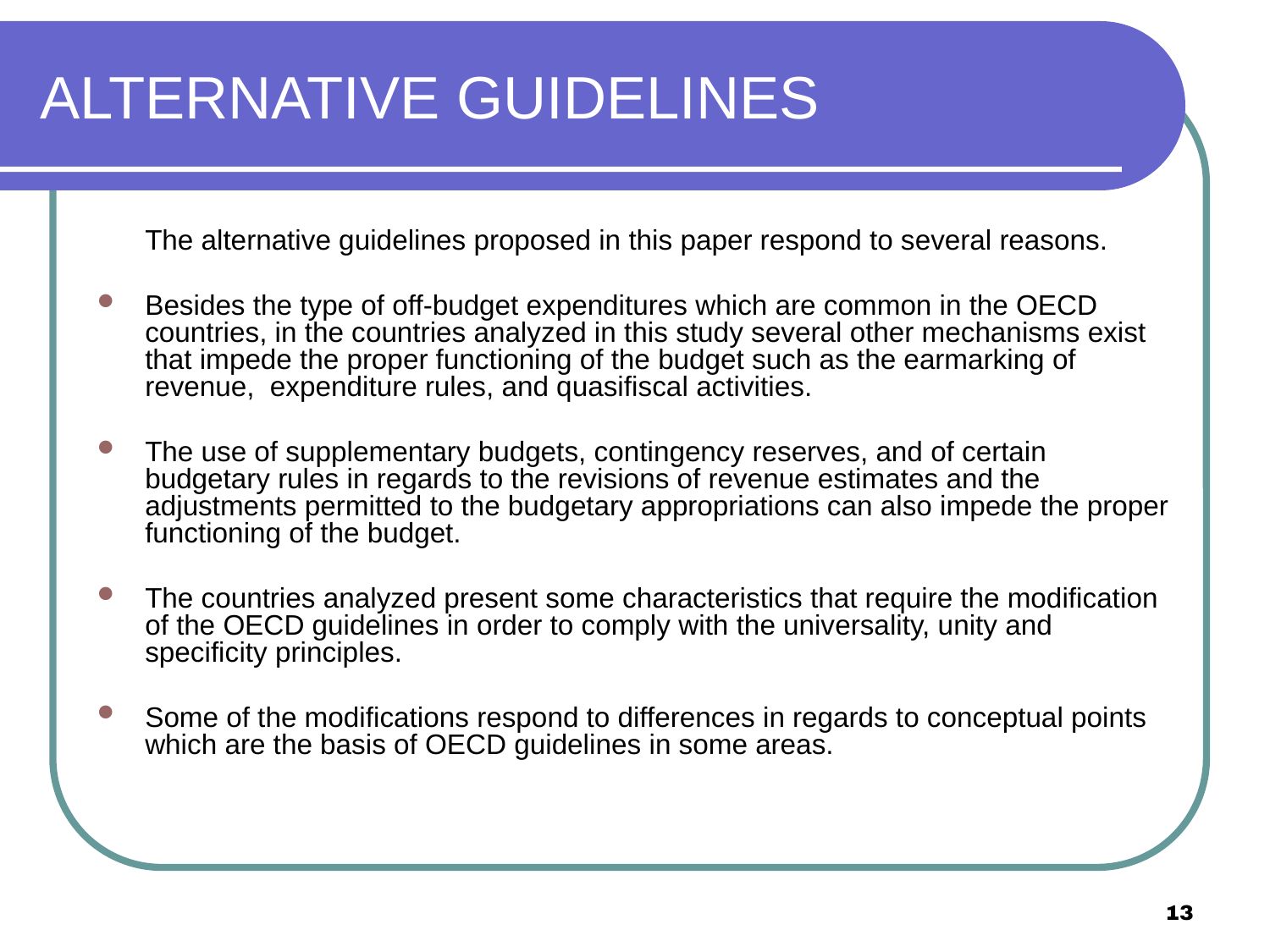

# ALTERNATIVE GUIDELINES
	The alternative guidelines proposed in this paper respond to several reasons.

Besides the type of off-budget expenditures which are common in the OECD countries, in the countries analyzed in this study several other mechanisms exist that impede the proper functioning of the budget such as the earmarking of revenue,  expenditure rules, and quasifiscal activities.

The use of supplementary budgets, contingency reserves, and of certain budgetary rules in regards to the revisions of revenue estimates and the adjustments permitted to the budgetary appropriations can also impede the proper functioning of the budget.

The countries analyzed present some characteristics that require the modification of the OECD guidelines in order to comply with the universality, unity and specificity principles.

Some of the modifications respond to differences in regards to conceptual points which are the basis of OECD guidelines in some areas.
13